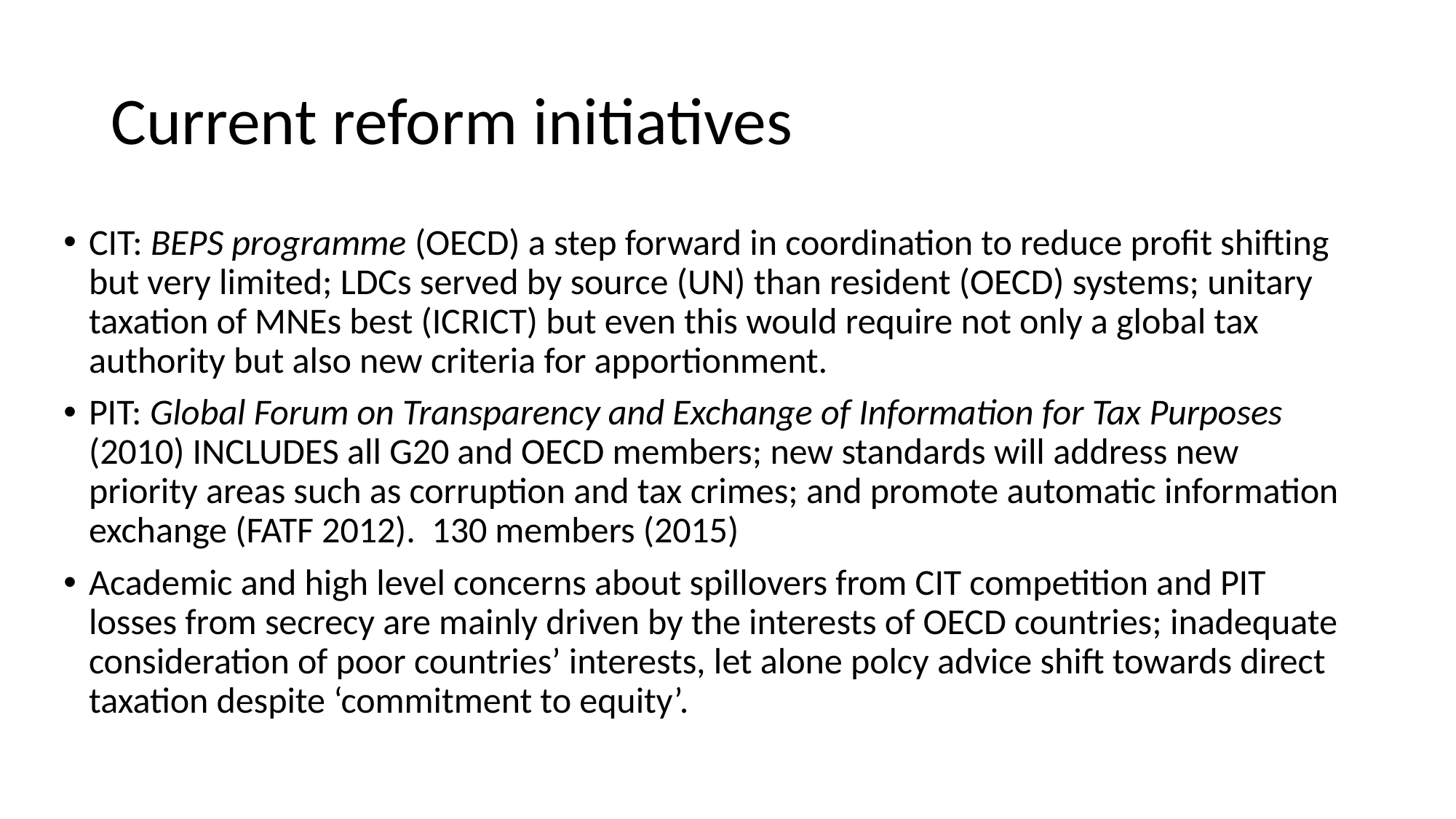

# Current reform initiatives
CIT: BEPS programme (OECD) a step forward in coordination to reduce profit shifting but very limited; LDCs served by source (UN) than resident (OECD) systems; unitary taxation of MNEs best (ICRICT) but even this would require not only a global tax authority but also new criteria for apportionment.
PIT: Global Forum on Transparency and Exchange of Information for Tax Purposes (2010) INCLUDES all G20 and OECD members; new standards will address new priority areas such as corruption and tax crimes; and promote automatic information exchange (FATF 2012).  130 members (2015)
Academic and high level concerns about spillovers from CIT competition and PIT losses from secrecy are mainly driven by the interests of OECD countries; inadequate consideration of poor countries’ interests, let alone polcy advice shift towards direct taxation despite ‘commitment to equity’.